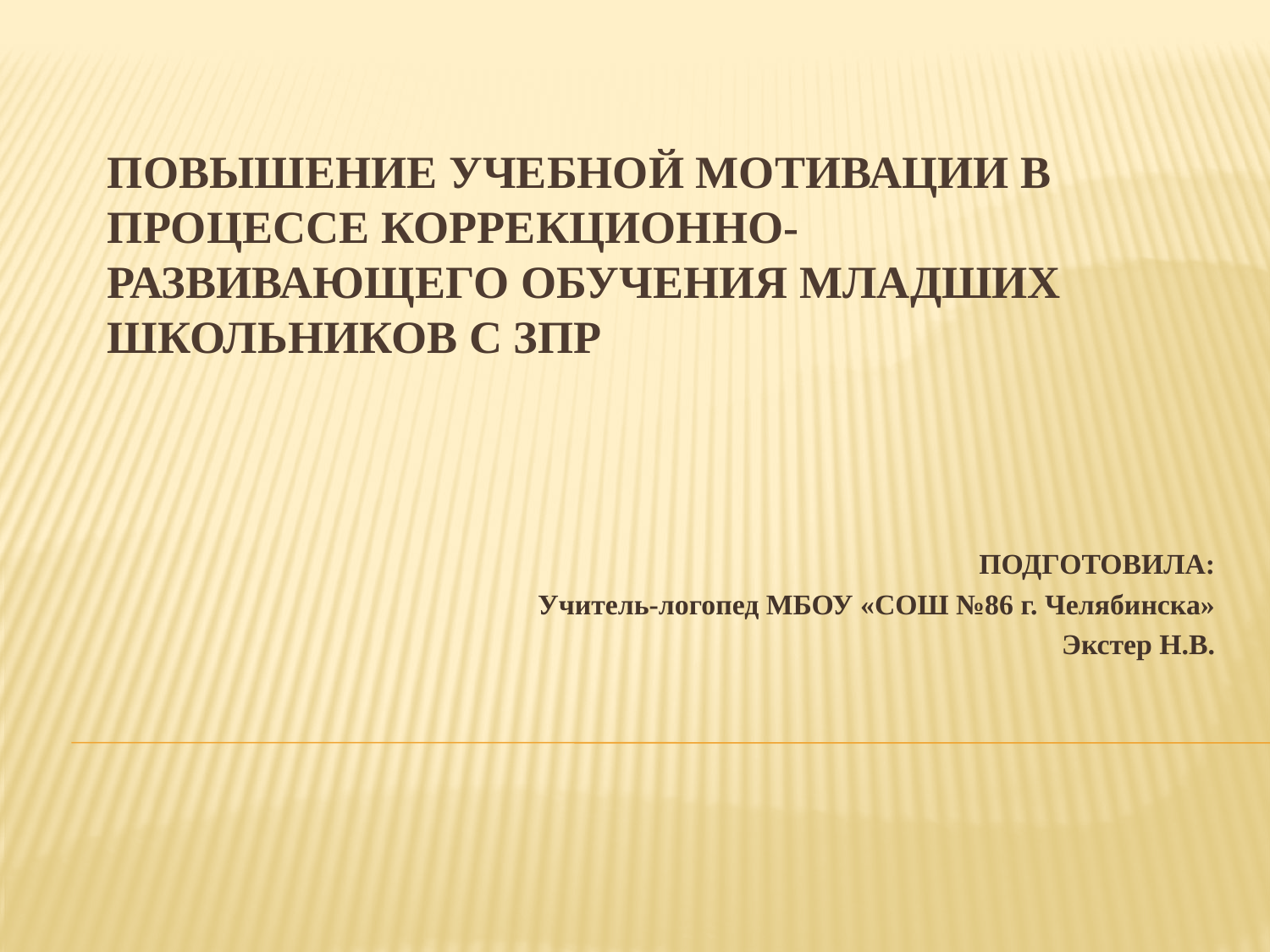

# ПОВЫШЕНИЕ УЧЕБНОЙ МОТИВАЦИИ В ПРОЦЕССЕ КОРРЕКЦИОННО-РАЗВИВАЮЩЕГО ОБУЧЕНИЯ МЛАДШИХ ШКОЛЬНИКОВ С ЗПР
ПОДГОТОВИЛА:
Учитель-логопед МБОУ «СОШ №86 г. Челябинска»
Экстер Н.В.